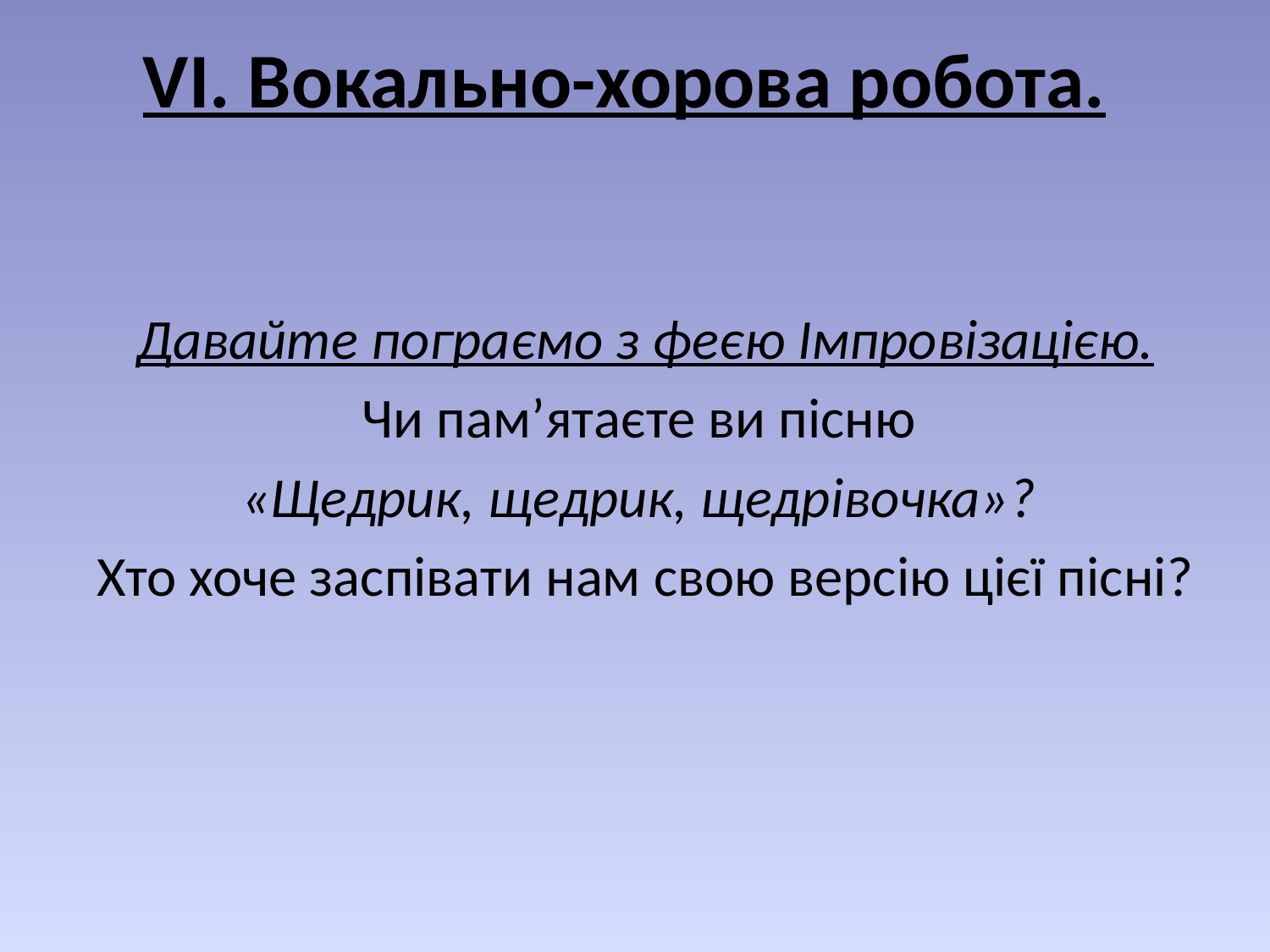

# VІ. Вокально-хорова робота.
Давайте пограємо з феєю Імпровізацією.
Чи пам’ятаєте ви пісню
«Щедрик, щедрик, щедрівочка»?
Хто хоче заспівати нам свою версію цієї пісні?